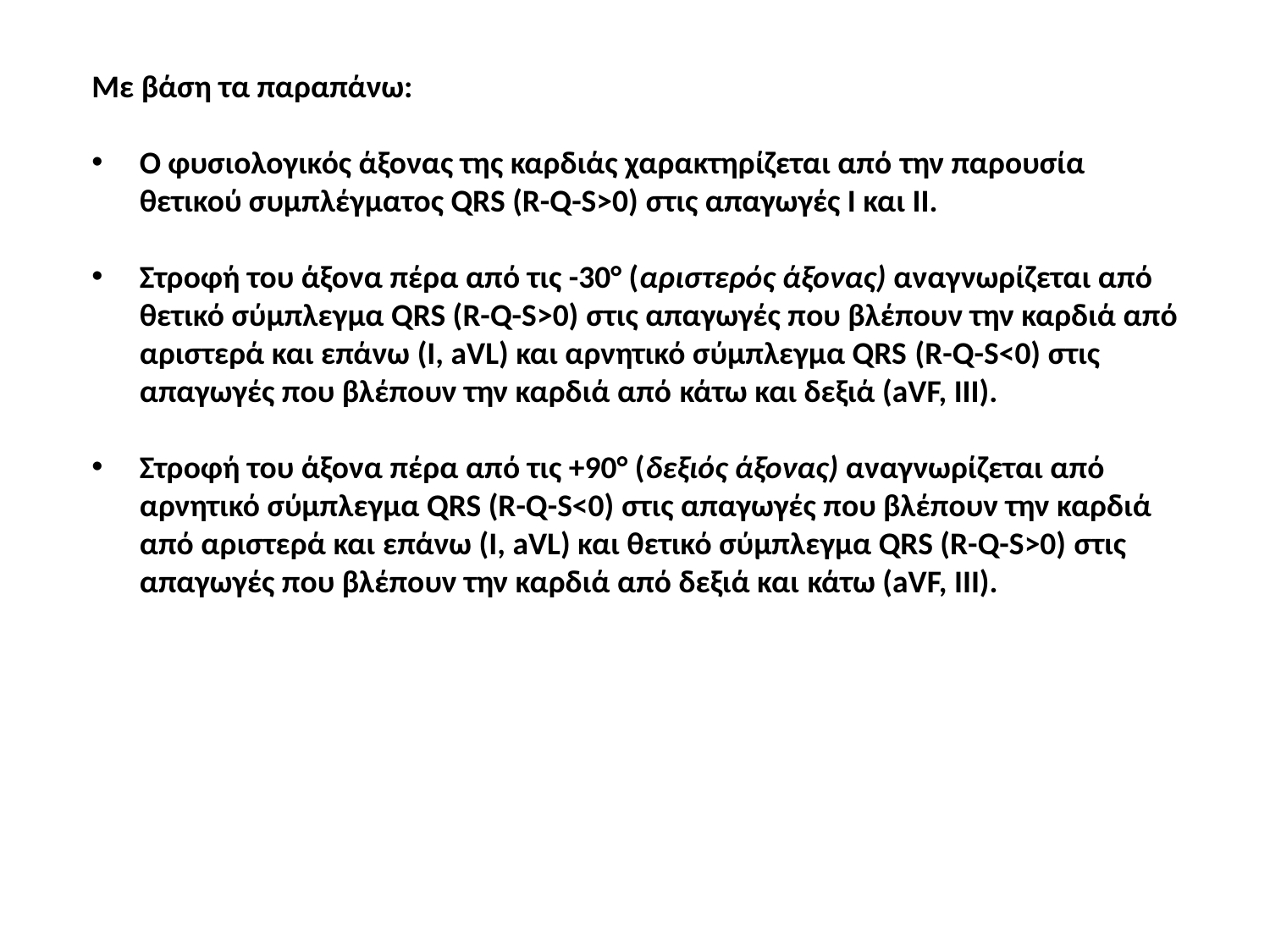

Με βάση τα παραπάνω:

Ο φυσιολογικός άξονας της καρδιάς χαρακτηρίζεται από την παρουσία θετικού συμπλέγματος QRS (R-Q-S>0) στις απαγωγές Ι και ΙΙ.

Στροφή του άξονα πέρα από τις -30° (αριστερός άξονας) αναγνωρίζεται από θετικό σύμπλεγμα QRS (R-Q-S>0) στις απαγωγές που βλέπουν την καρδιά από αριστερά και επάνω (Ι, aVL) και αρνητικό σύμπλεγμα QRS (R-Q-S<0) στις απαγωγές που βλέπουν την καρδιά από κάτω και δεξιά (aVF, ΙΙΙ).

Στροφή του άξονα πέρα από τις +90° (δεξιός άξονας) αναγνωρίζεται από αρνητικό σύμπλεγμα QRS (R-Q-S<0) στις απαγωγές που βλέπουν την καρδιά από αριστερά και επάνω (Ι, aVL) και θετικό σύμπλεγμα QRS (R-Q-S>0) στις απαγωγές που βλέπουν την καρδιά από δεξιά και κάτω (aVF, ΙΙΙ).